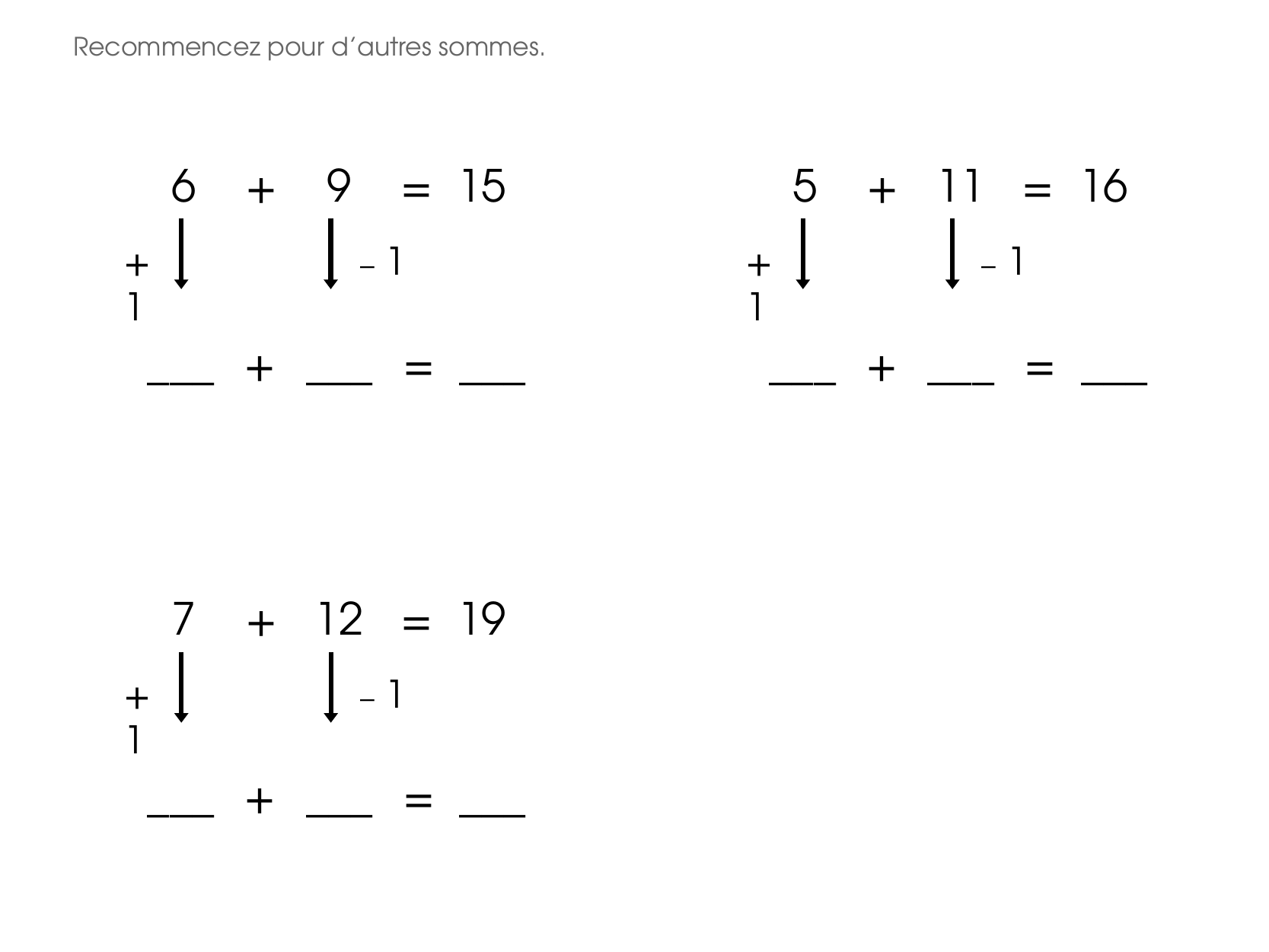

Recommencez pour d’autres sommes.
6    +    9    =  15
+ 1
– 1
___   +   ___   =  ___
5    +   11   =  16
+ 1
– 1
___   +   ___   =  ___
7    +   12   =  19
+ 1
– 1
___   +   ___   =  ___